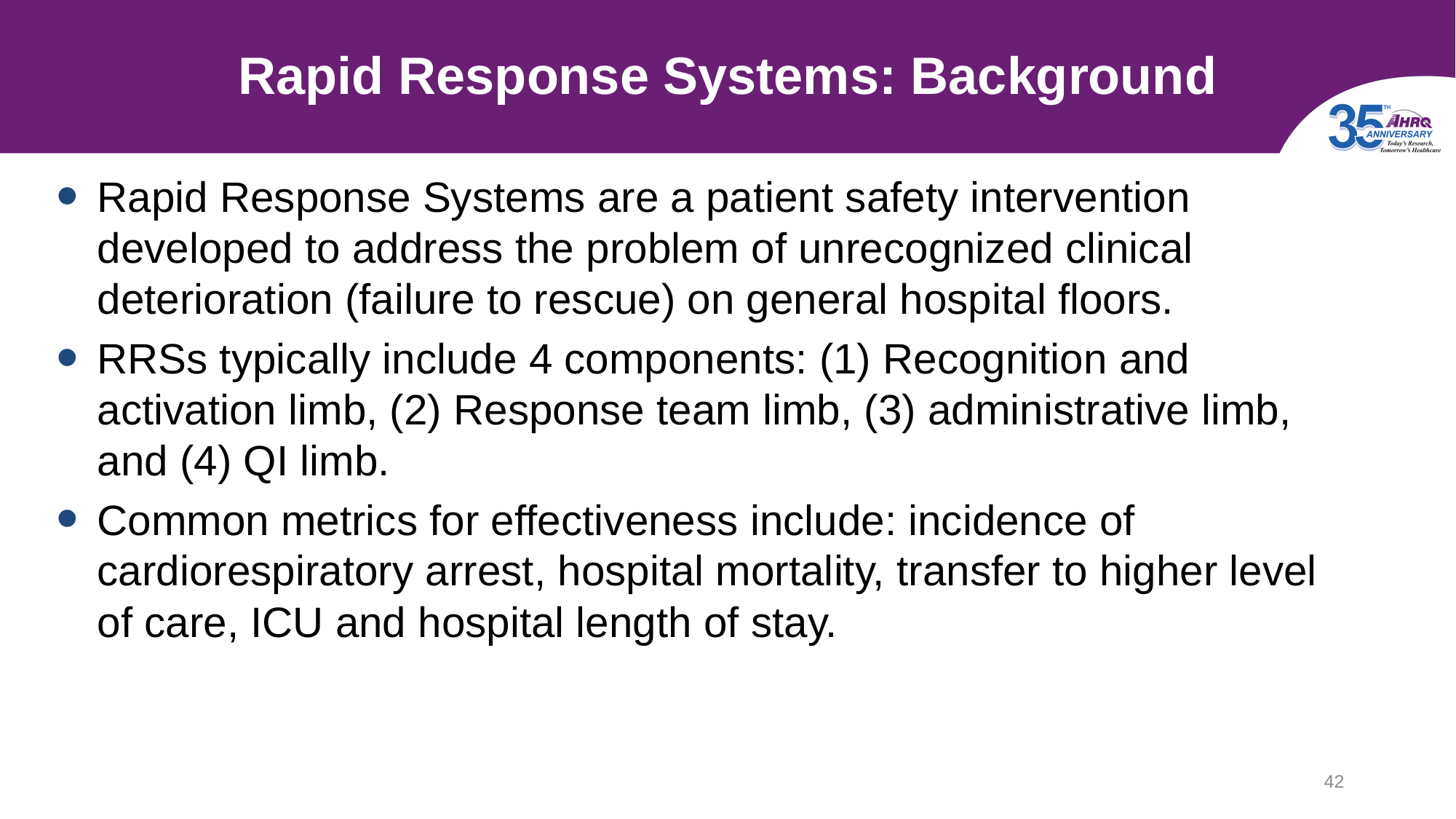

# Rapid Response Systems: Background
Rapid Response Systems are a patient safety intervention  developed to address the problem of unrecognized clinical deterioration (failure to rescue) on general hospital floors.
RRSs typically include 4 components: (1) Recognition and activation limb, (2) Response team limb, (3) administrative limb, and (4) QI limb.
Common metrics for effectiveness include: incidence of cardiorespiratory arrest, hospital mortality, transfer to higher level of care, ICU and hospital length of stay.
42